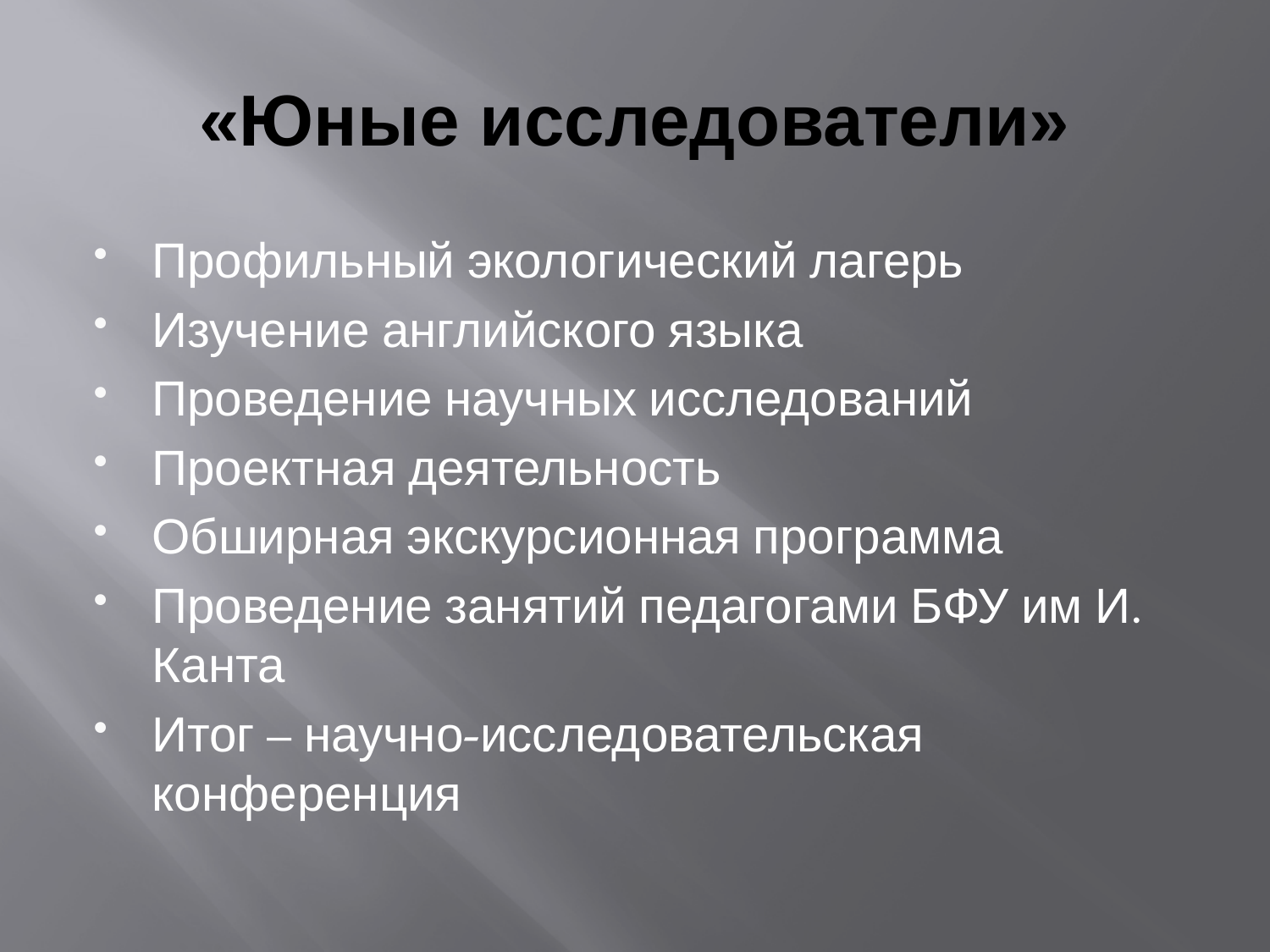

# «Юные исследователи»
Профильный экологический лагерь
Изучение английского языка
Проведение научных исследований
Проектная деятельность
Обширная экскурсионная программа
Проведение занятий педагогами БФУ им И. Канта
Итог – научно-исследовательская конференция